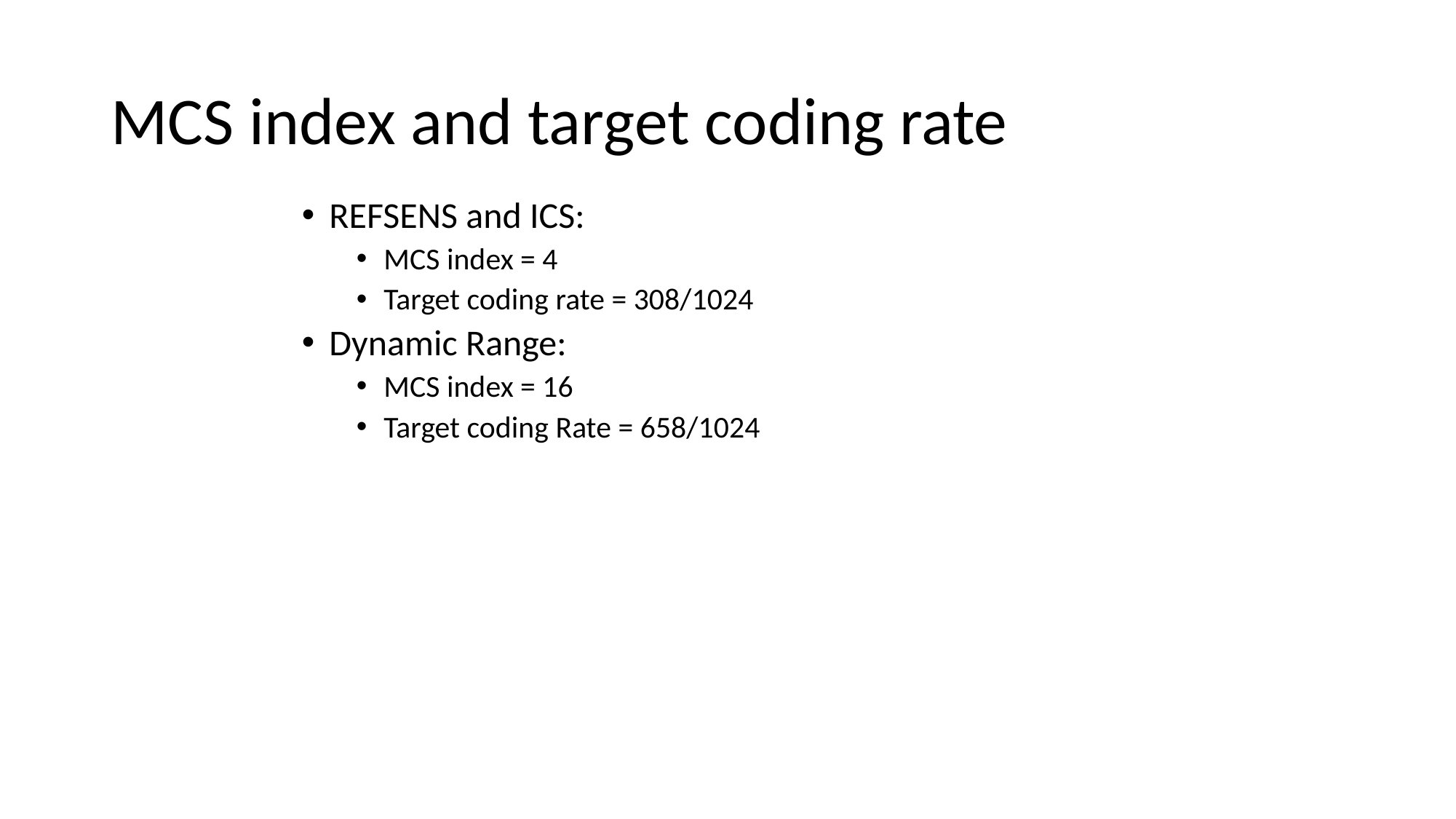

# MCS index and target coding rate
REFSENS and ICS:
MCS index = 4
Target coding rate = 308/1024
Dynamic Range:
MCS index = 16
Target coding Rate = 658/1024